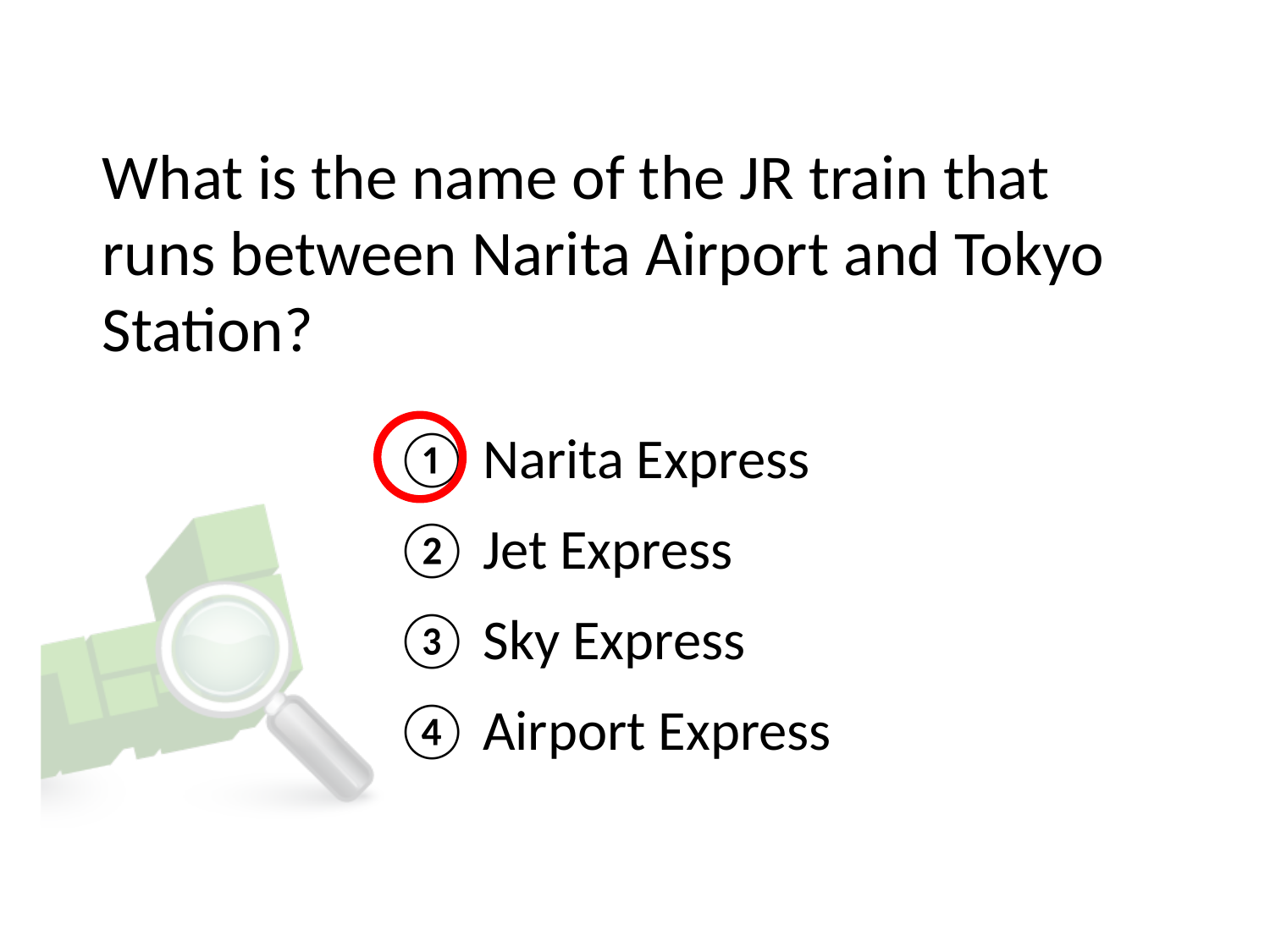

# What is the name of the JR train that runs between Narita Airport and Tokyo Station?

① Narita Express
② Jet Express
③ Sky Express
④ Airport Express